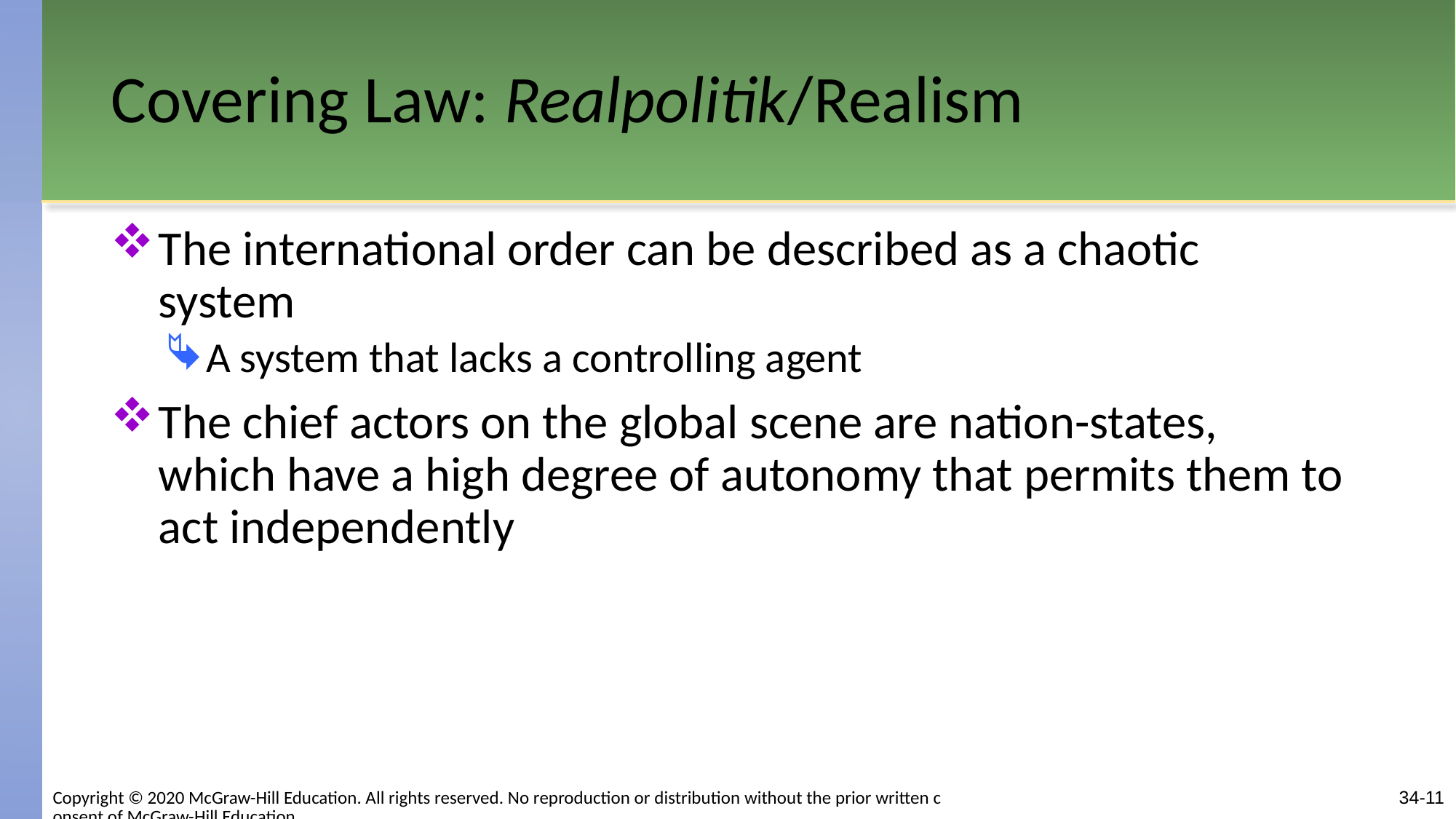

# Covering Law: Realpolitik/Realism
The international order can be described as a chaotic system
A system that lacks a controlling agent
The chief actors on the global scene are nation-states, which have a high degree of autonomy that permits them to act independently
Copyright © 2020 McGraw-Hill Education. All rights reserved. No reproduction or distribution without the prior written consent of McGraw-Hill Education.
34-11